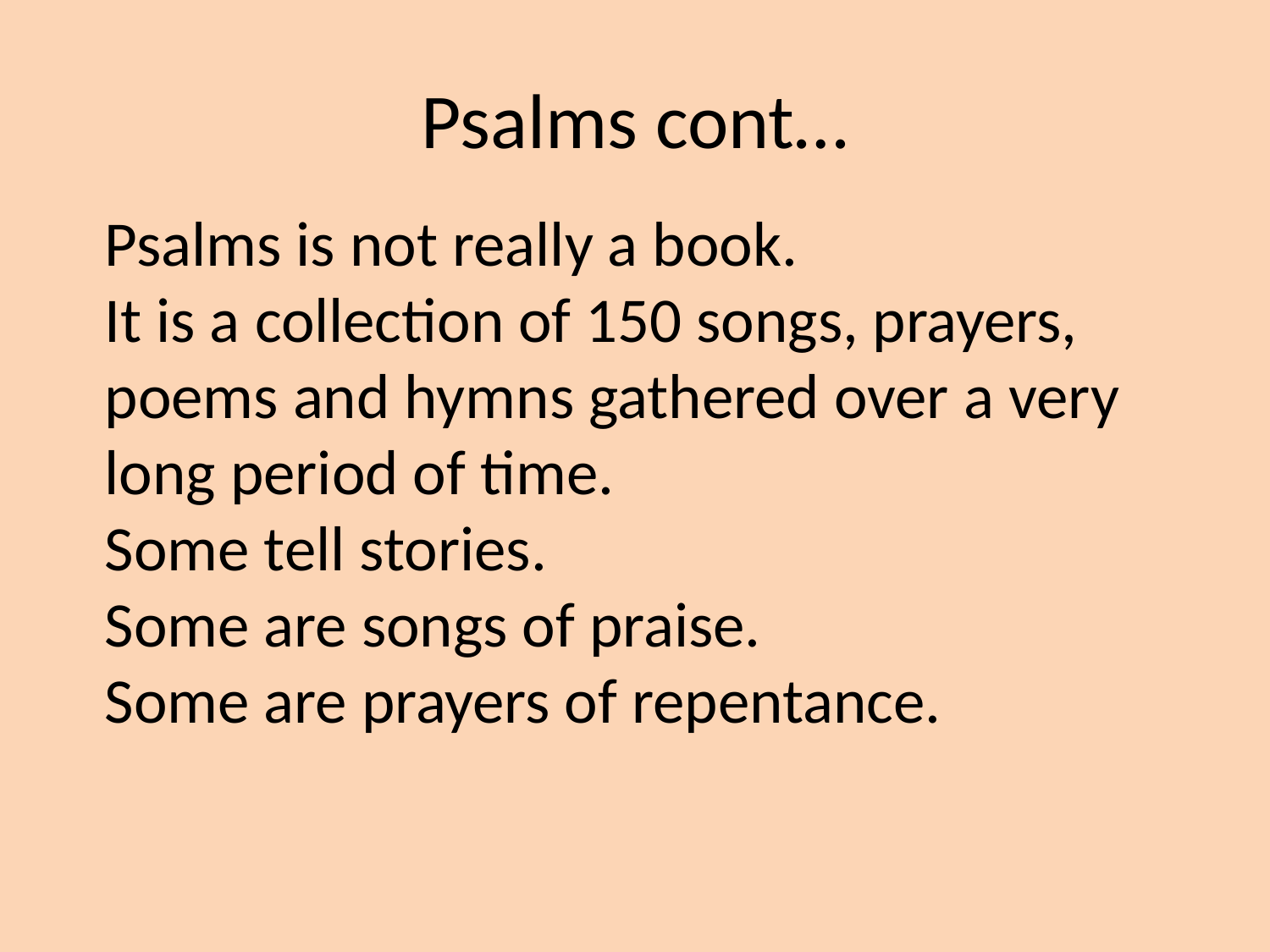

# Psalms cont…
Psalms is not really a book.
It is a collection of 150 songs, prayers, poems and hymns gathered over a very long period of time.
Some tell stories.
Some are songs of praise.
Some are prayers of repentance.